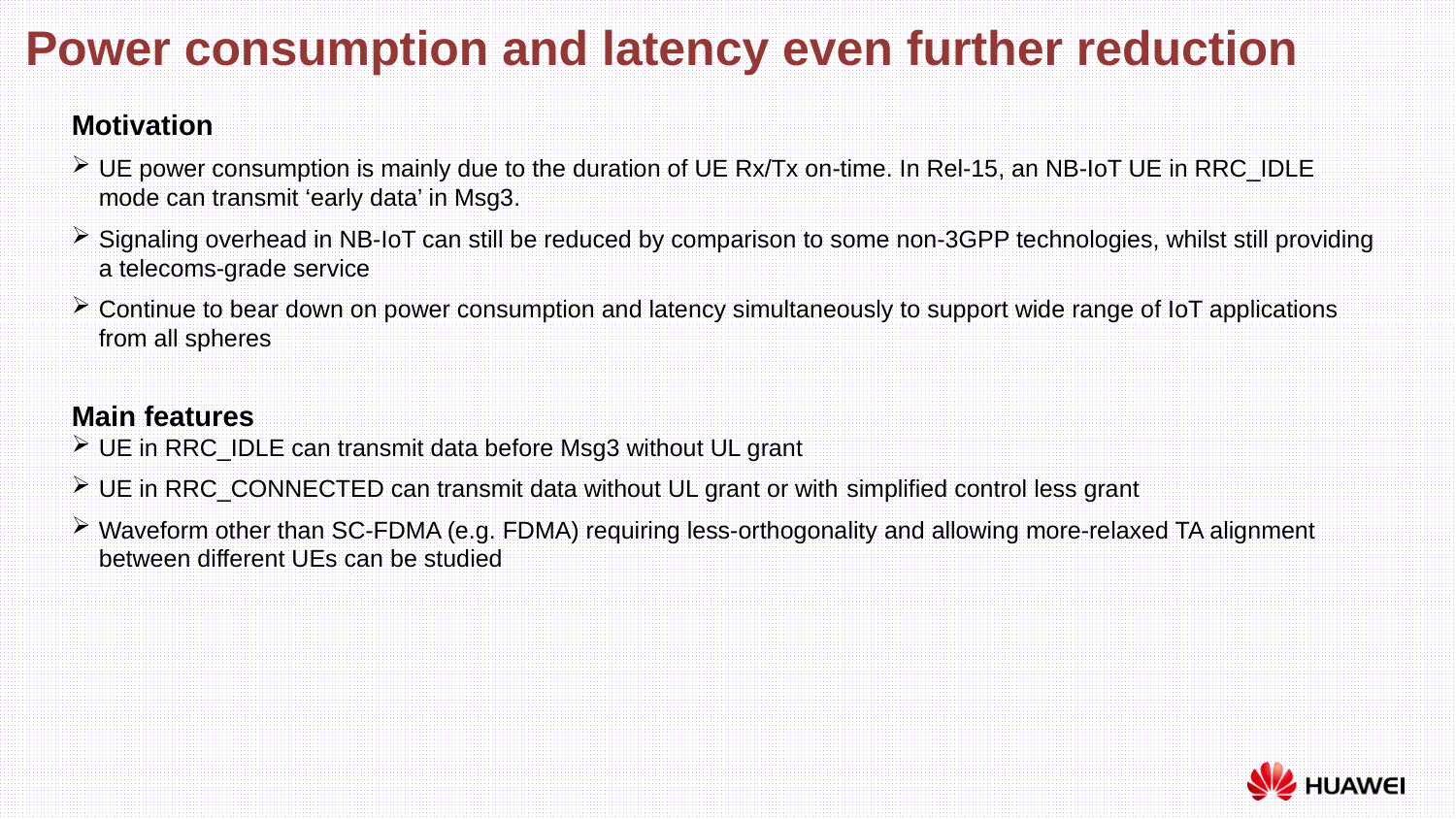

Power consumption and latency even further reduction
Motivation
UE power consumption is mainly due to the duration of UE Rx/Tx on-time. In Rel-15, an NB-IoT UE in RRC_IDLE mode can transmit ‘early data’ in Msg3.
Signaling overhead in NB-IoT can still be reduced by comparison to some non-3GPP technologies, whilst still providing a telecoms-grade service
Continue to bear down on power consumption and latency simultaneously to support wide range of IoT applications from all spheres

Main features
UE in RRC_IDLE can transmit data before Msg3 without UL grant
UE in RRC_CONNECTED can transmit data without UL grant or with simplified control less grant
Waveform other than SC-FDMA (e.g. FDMA) requiring less-orthogonality and allowing more-relaxed TA alignment between different UEs can be studied